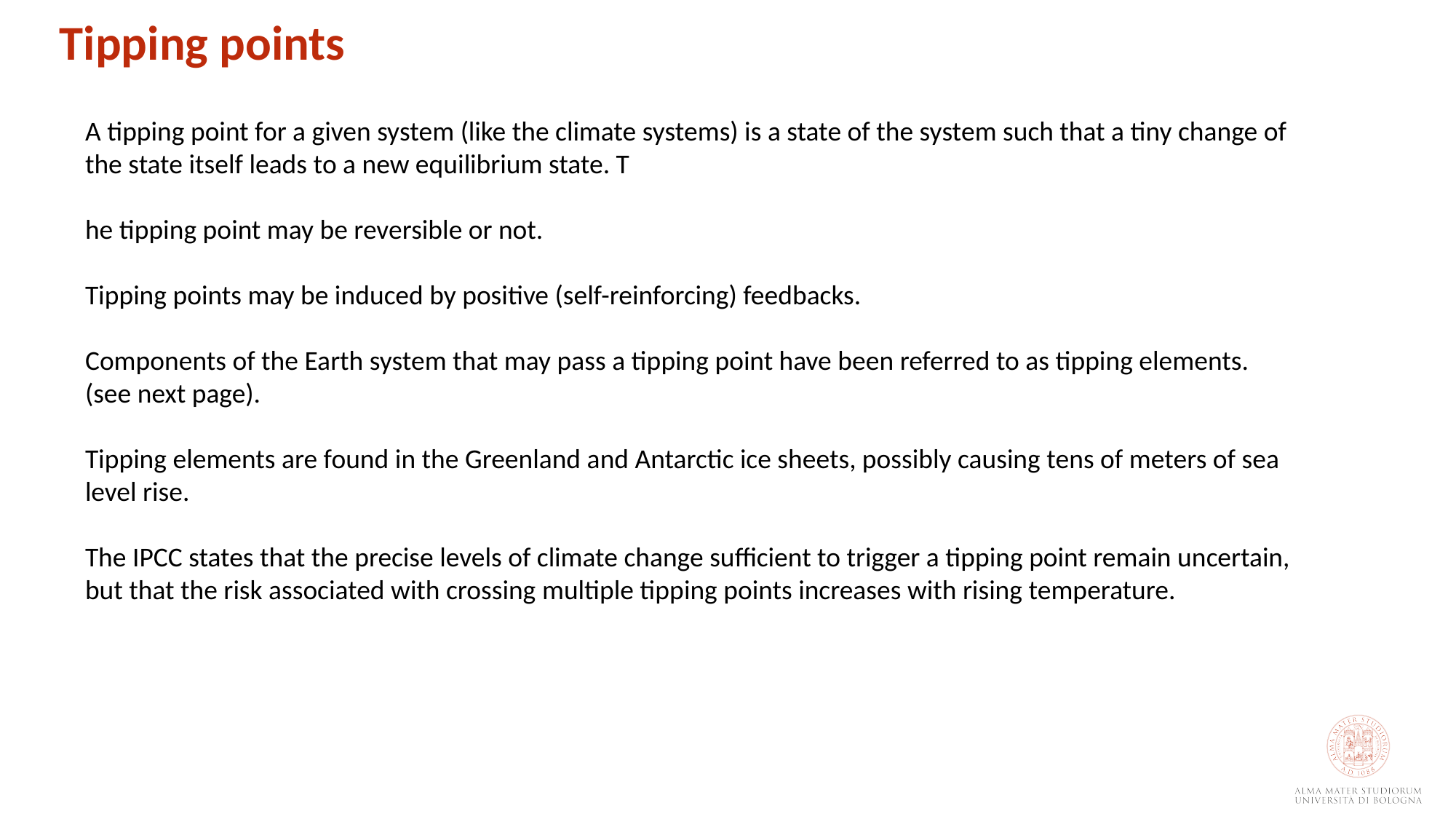

Tipping points
A tipping point for a given system (like the climate systems) is a state of the system such that a tiny change of the state itself leads to a new equilibrium state. T

he tipping point may be reversible or not.

Tipping points may be induced by positive (self-reinforcing) feedbacks.

Components of the Earth system that may pass a tipping point have been referred to as tipping elements. (see next page).

Tipping elements are found in the Greenland and Antarctic ice sheets, possibly causing tens of meters of sea level rise.

The IPCC states that the precise levels of climate change sufficient to trigger a tipping point remain uncertain, but that the risk associated with crossing multiple tipping points increases with rising temperature.